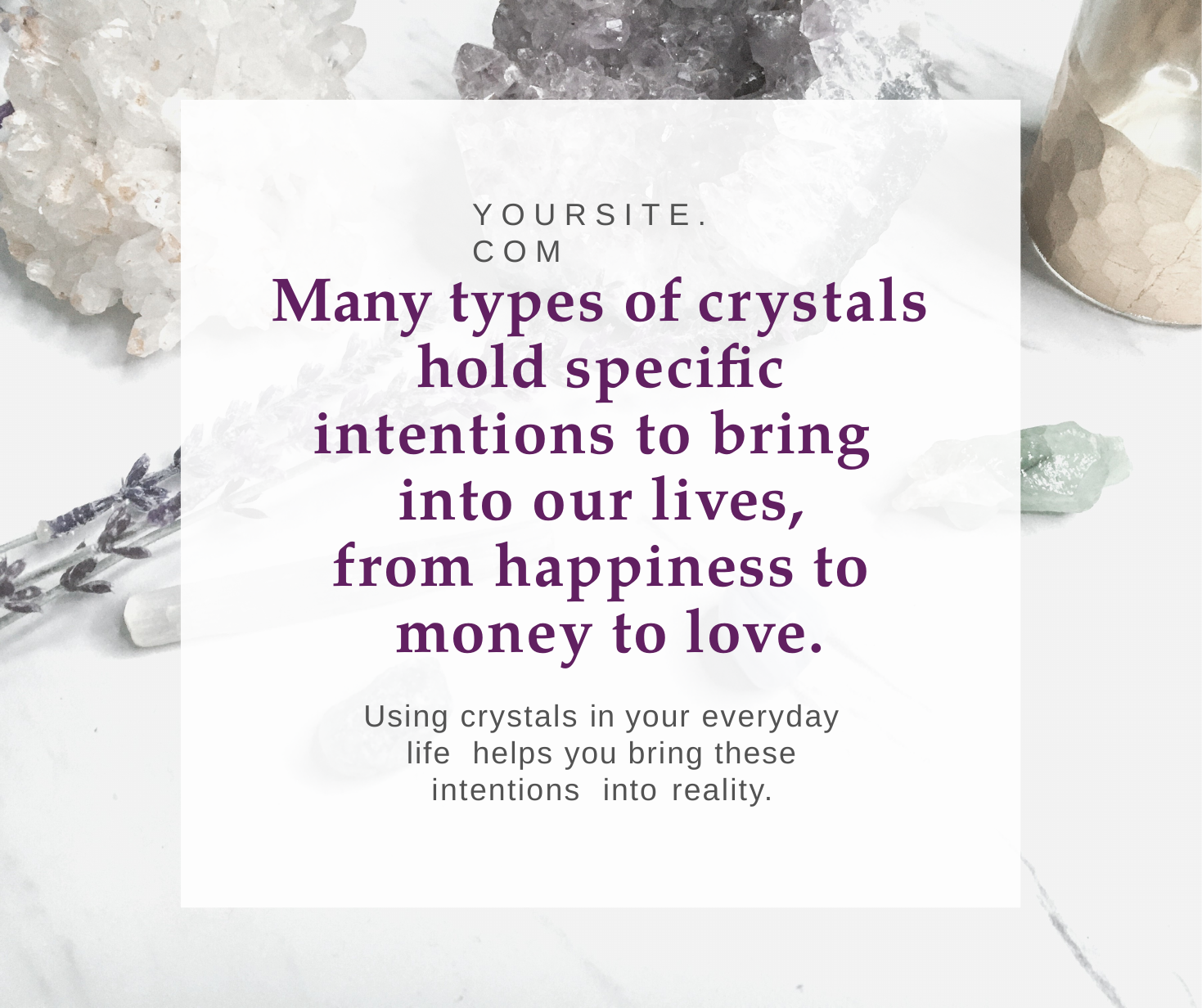

# Y O U R S I T E . C O M
Many types of crystals  hold specific  intentions to bring  into our lives,
from happiness to  money to love.
Using crystals in your everyday life  helps you bring these intentions  into reality.